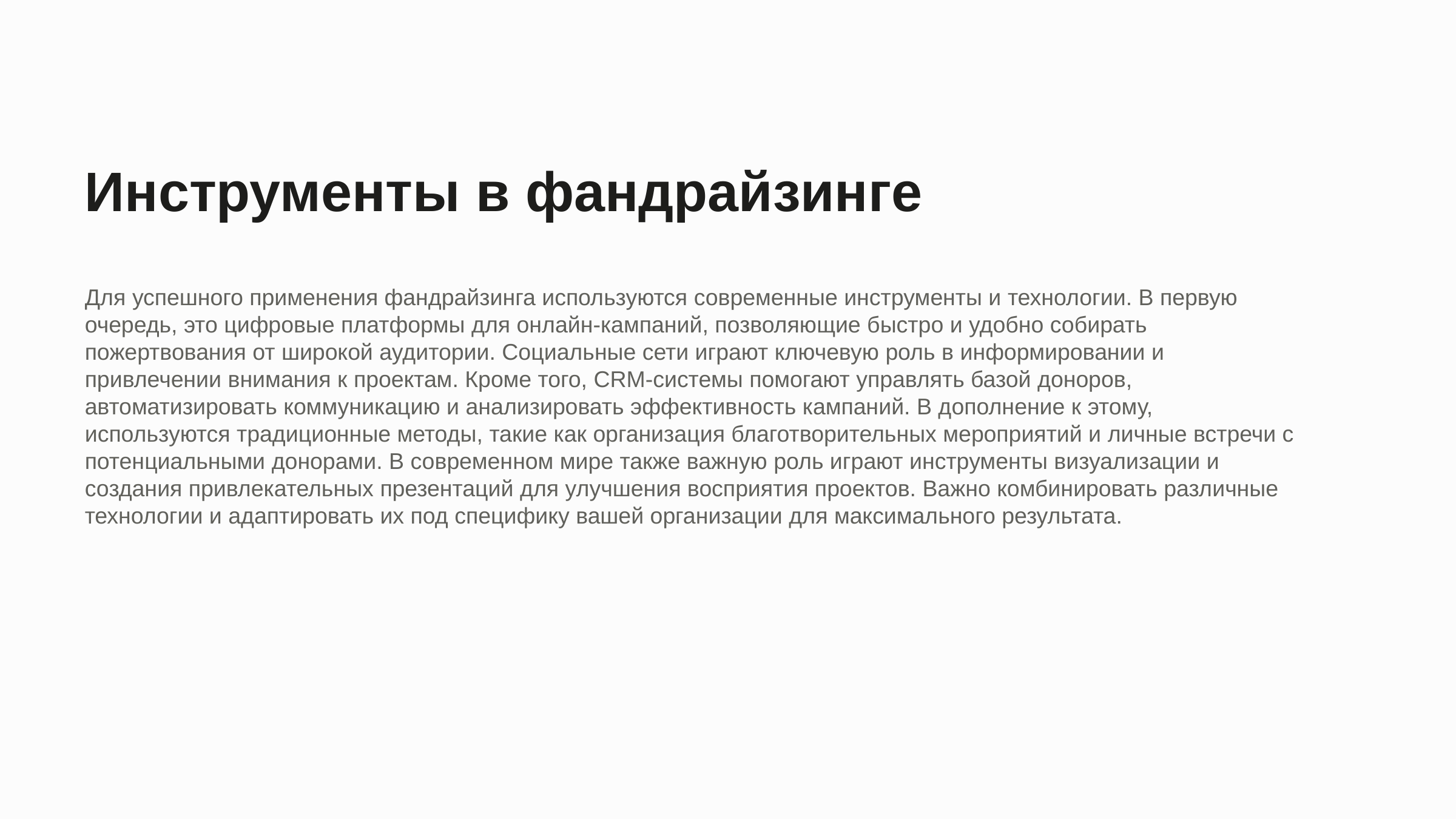

Инструменты в фандрайзинге
Для успешного применения фандрайзинга используются современные инструменты и технологии. В первую очередь, это цифровые платформы для онлайн-кампаний, позволяющие быстро и удобно собирать пожертвования от широкой аудитории. Социальные сети играют ключевую роль в информировании и привлечении внимания к проектам. Кроме того, CRM-системы помогают управлять базой доноров, автоматизировать коммуникацию и анализировать эффективность кампаний. В дополнение к этому, используются традиционные методы, такие как организация благотворительных мероприятий и личные встречи с потенциальными донорами. В современном мире также важную роль играют инструменты визуализации и создания привлекательных презентаций для улучшения восприятия проектов. Важно комбинировать различные технологии и адаптировать их под специфику вашей организации для максимального результата.